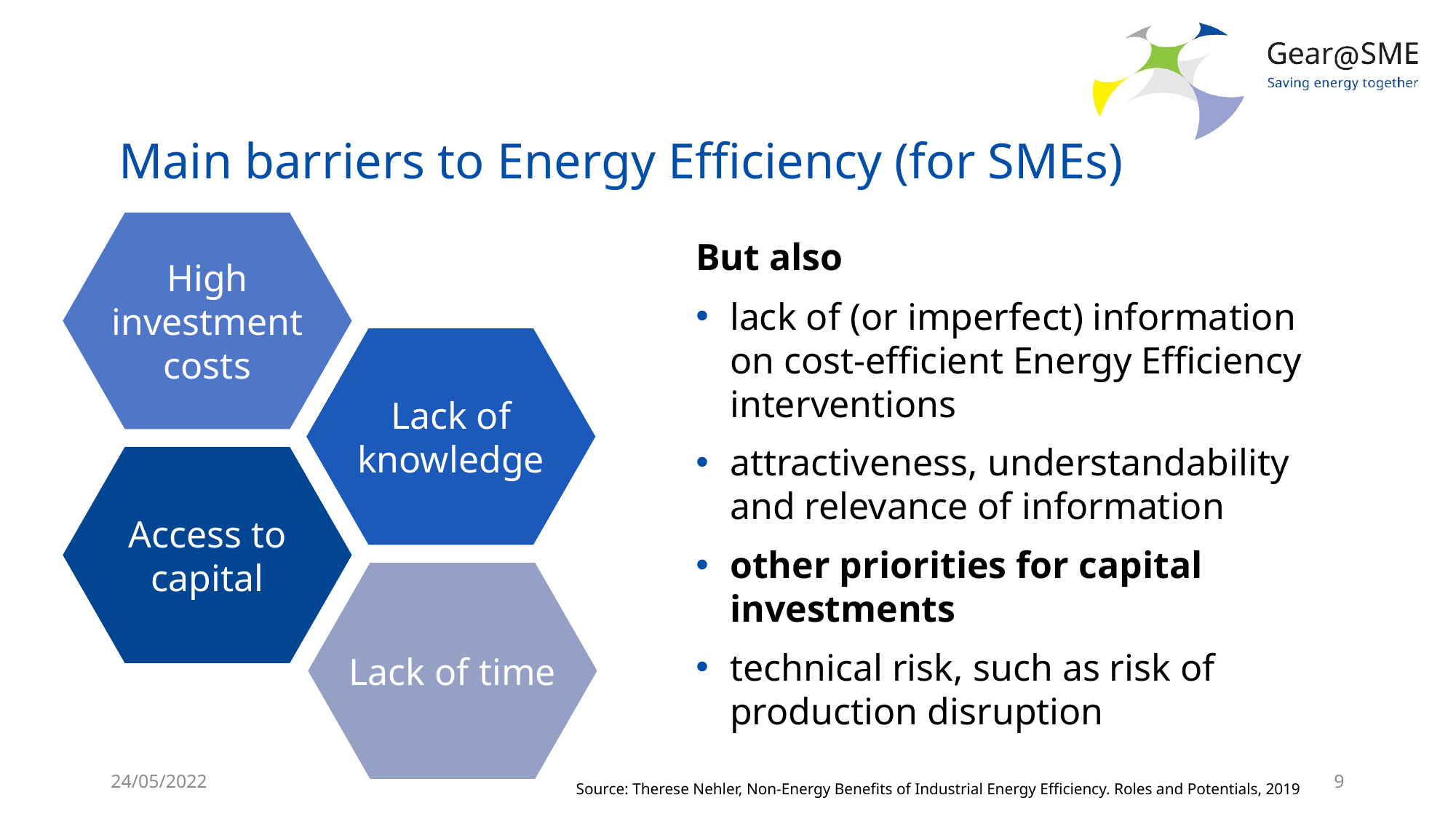

# Main barriers to Energy Efficiency (for SMEs)
High investment costs
Lack of knowledge
Access to capital
Lack of time

But also
lack of (or imperfect) information on cost-efficient Energy Efficiency interventions
attractiveness, understandability and relevance of information
other priorities for capital investments
technical risk, such as risk of production disruption

24/05/2022
9
Source: Therese Nehler, Non-Energy Benefits of Industrial Energy Efficiency. Roles and Potentials, 2019